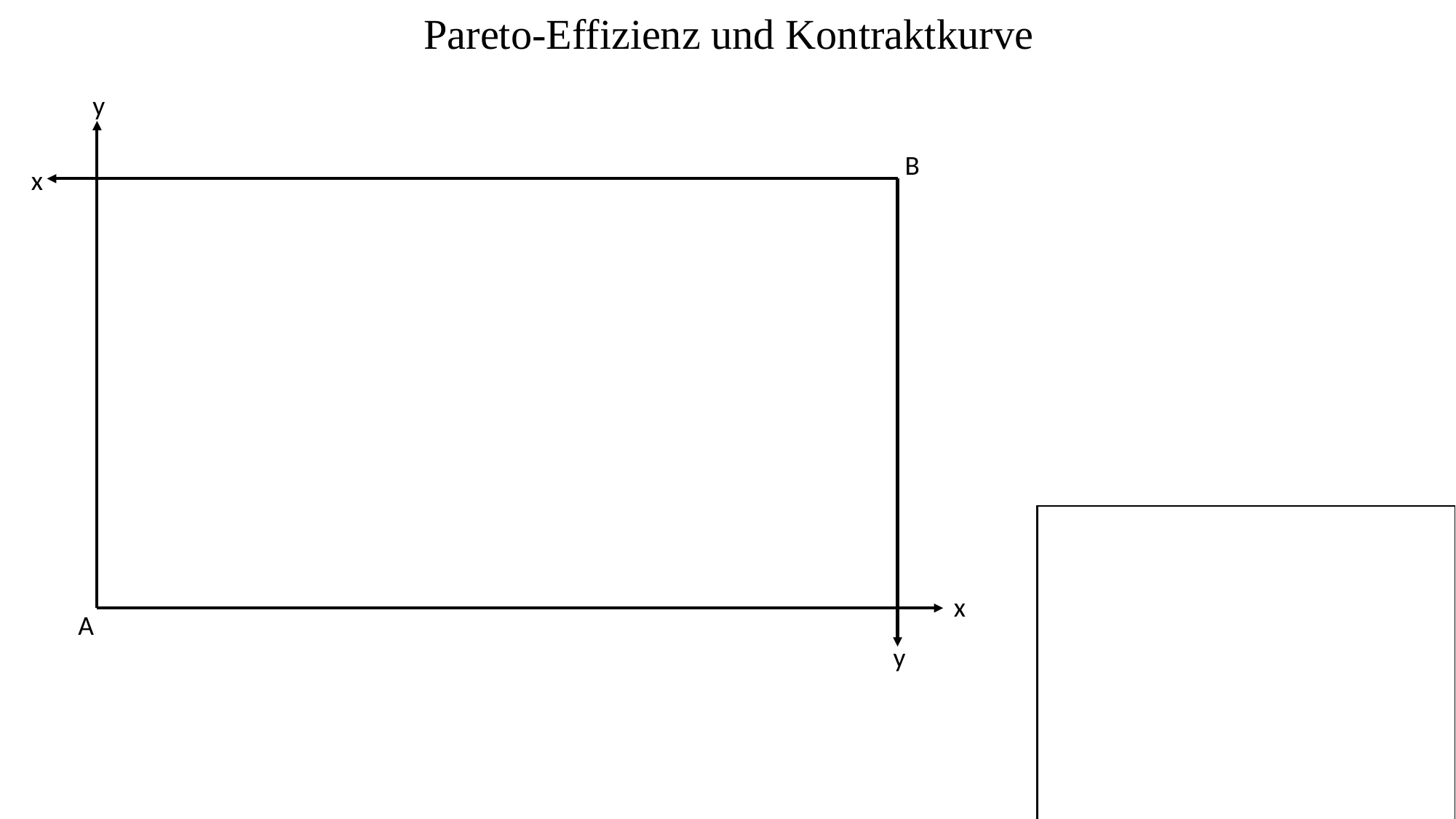

Pareto-Effizienz und Kontraktkurve
y
B
x

x
A
y